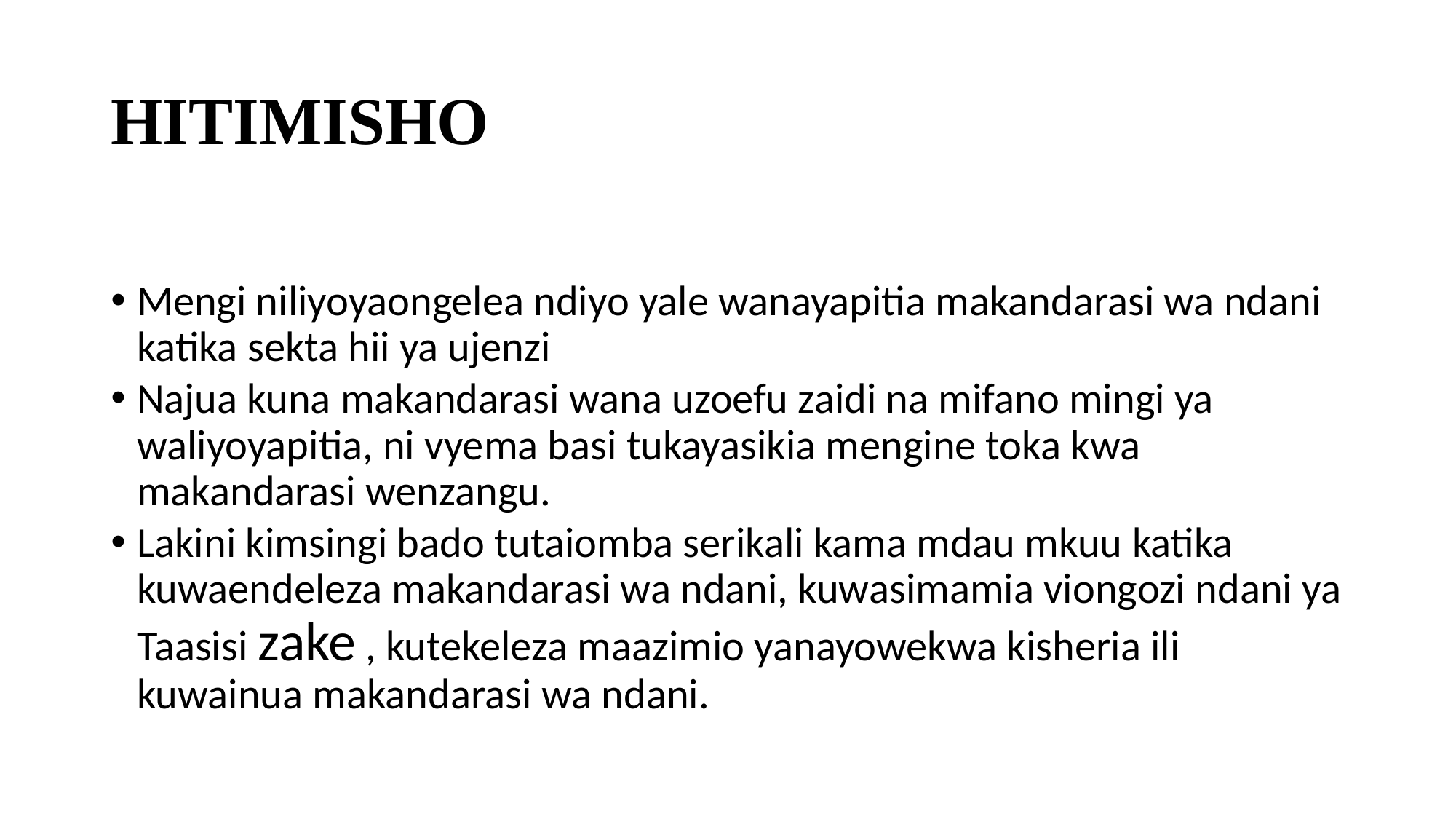

# HITIMISHO

Mengi niliyoyaongelea ndiyo yale wanayapitia makandarasi wa ndani katika sekta hii ya ujenzi
Najua kuna makandarasi wana uzoefu zaidi na mifano mingi ya waliyoyapitia, ni vyema basi tukayasikia mengine toka kwa makandarasi wenzangu.
Lakini kimsingi bado tutaiomba serikali kama mdau mkuu katika kuwaendeleza makandarasi wa ndani, kuwasimamia viongozi ndani ya Taasisi zake , kutekeleza maazimio yanayowekwa kisheria ili kuwainua makandarasi wa ndani.